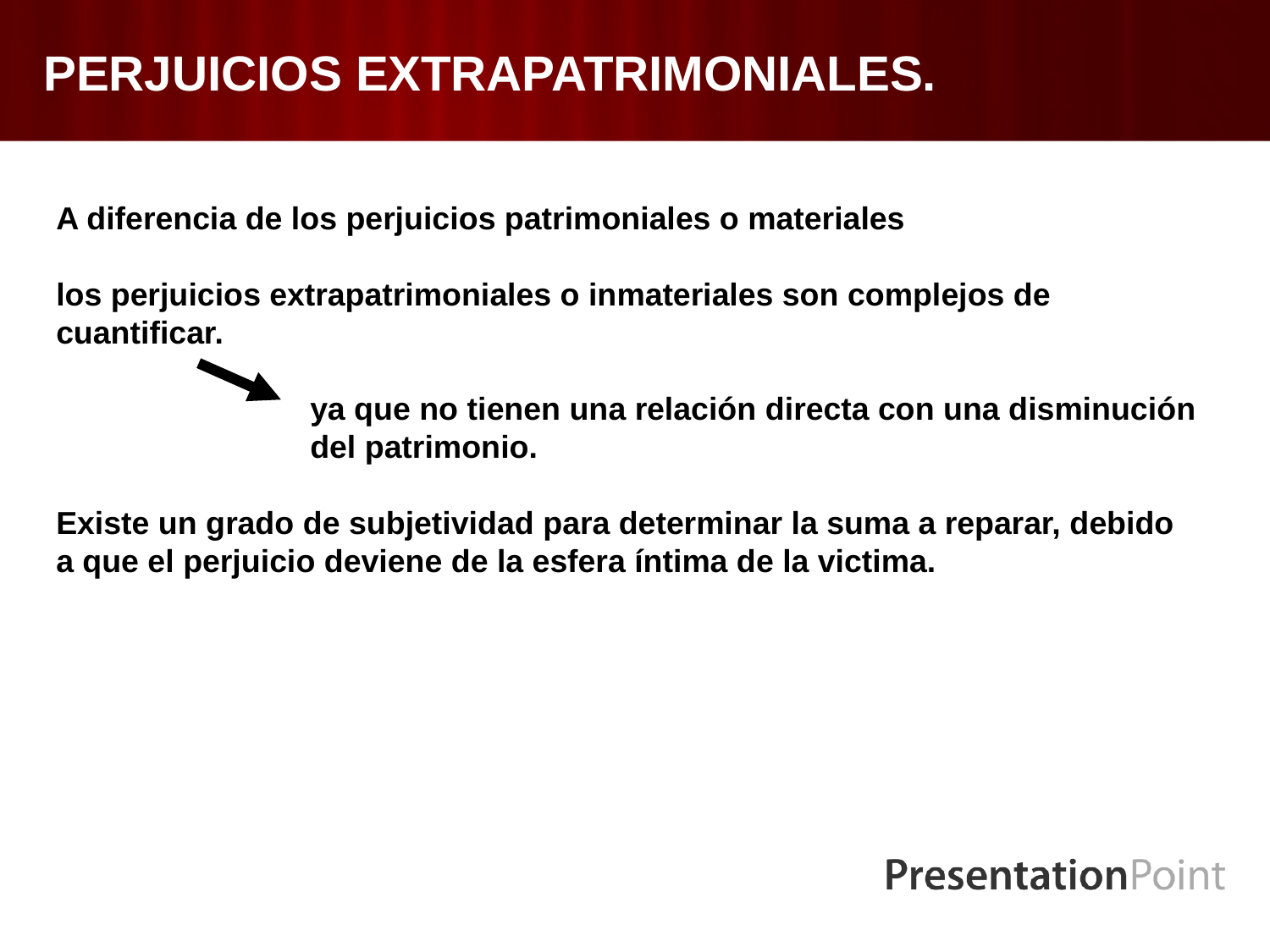

# PERJUICIOS EXTRAPATRIMONIALES.
A diferencia de los perjuicios patrimoniales o materiales

los perjuicios extrapatrimoniales o inmateriales son complejos de cuantificar.

		ya que no tienen una relación directa con una disminución 		del patrimonio.

Existe un grado de subjetividad para determinar la suma a reparar, debido a que el perjuicio deviene de la esfera íntima de la victima.